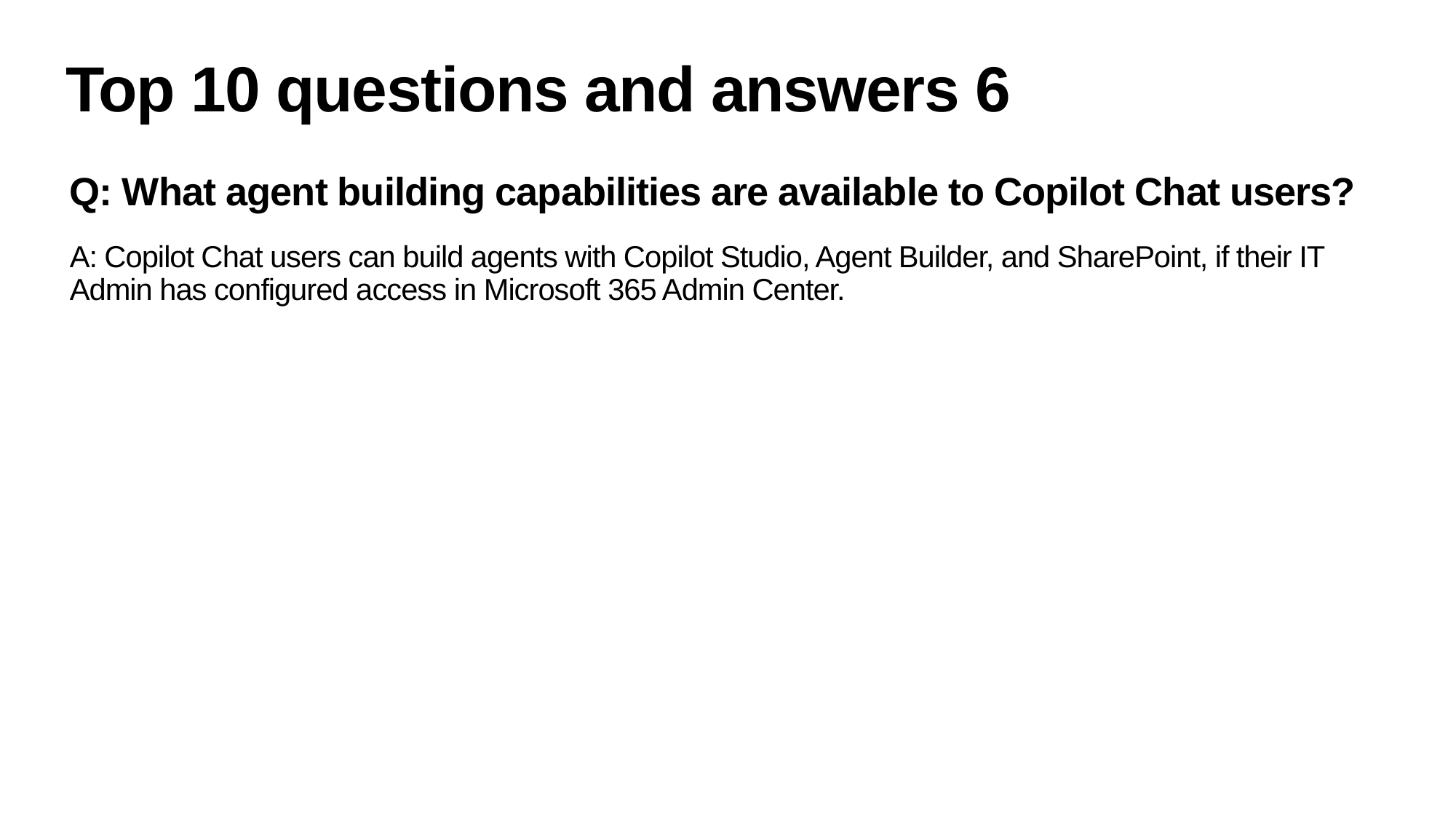

# Top 10 questions and answers 6
Q: What agent building capabilities are available to Copilot Chat users?
A: Copilot Chat users can build agents with Copilot Studio, Agent Builder, and SharePoint, if their IT Admin has configured access in Microsoft 365 Admin Center.